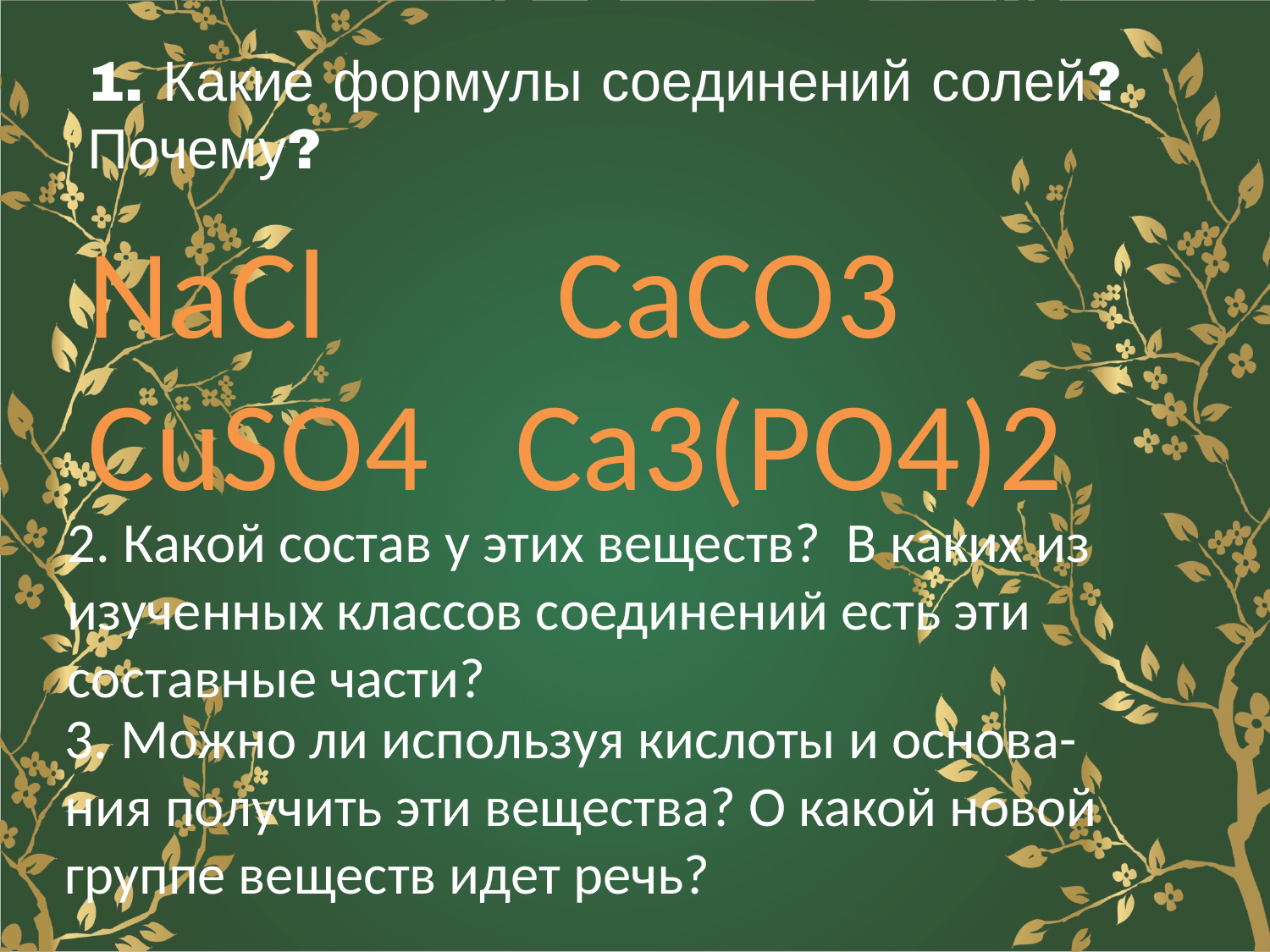

1. Какие формулы соединений солей?  Почему?
NaCl        CaCO3
CuSO4   Са3(PO4)2

2. Какой состав у этих веществ?  В каких из изученных классов соединений есть эти составные части?
3. Можно ли используя кислоты и основа-ния получить эти вещества? О какой новой группе веществ идет речь?